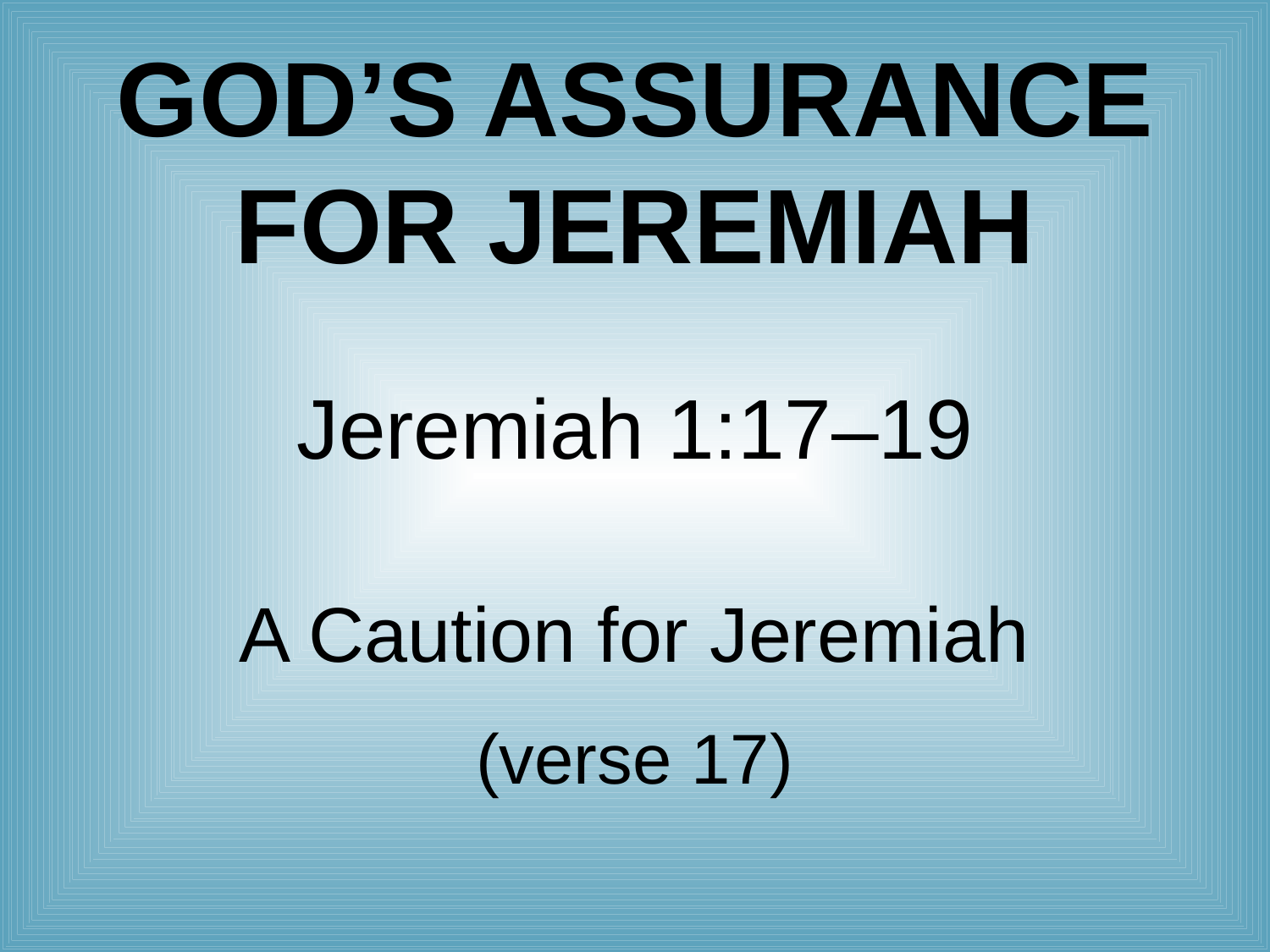

# God’s Assurance for Jeremiah
Jeremiah 1:17–19

A Caution for Jeremiah
(verse 17)